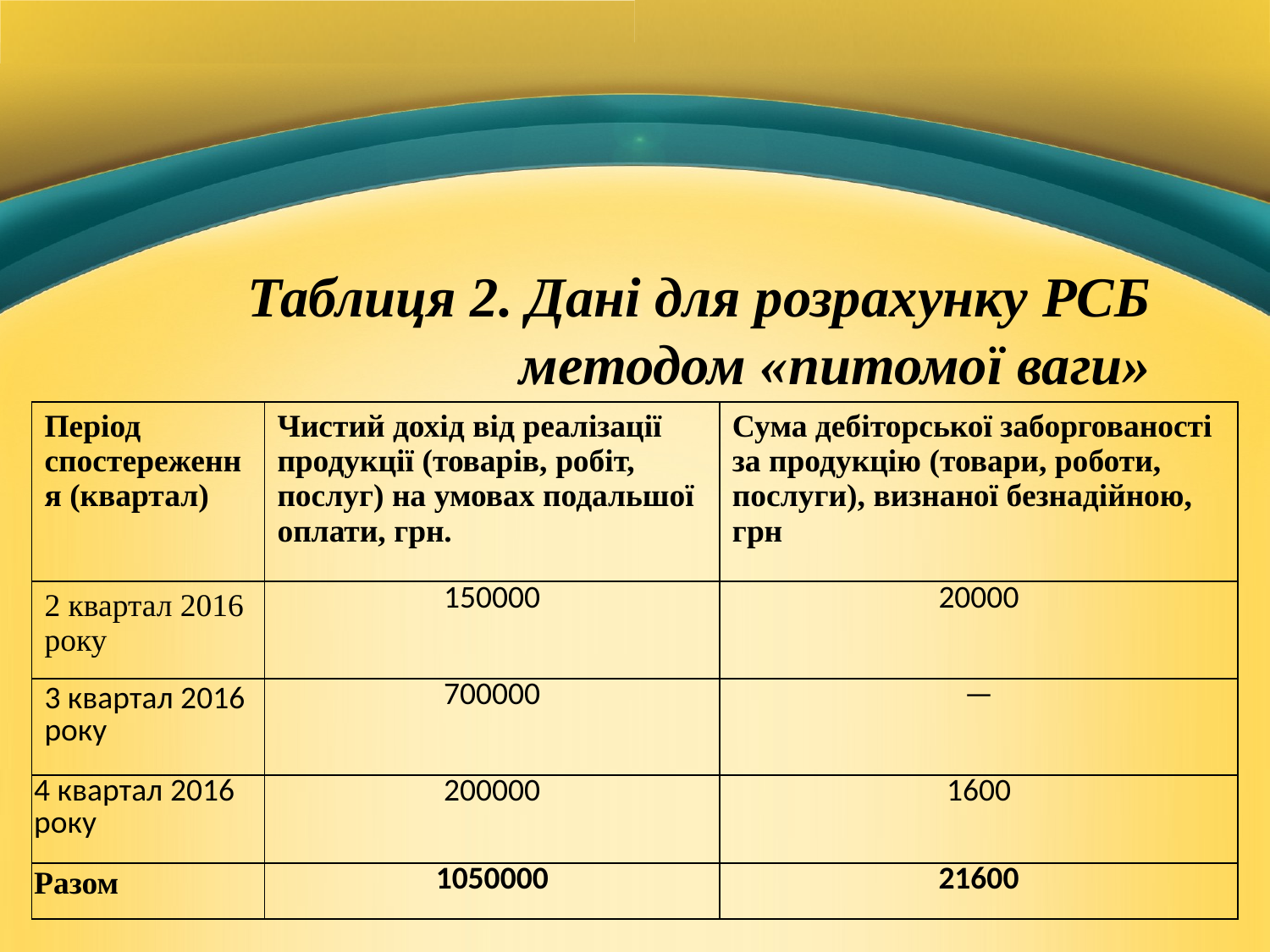

Таблиця 2. Дані для розрахунку РСБ методом «питомої ваги»

| Період спостереження (квартал) | Чистий дохід від реалізації продукції (товарів, робіт, послуг) на умовах подальшої оплати, грн. | Сума дебіторської заборгованості за продукцію (товари, роботи, послуги), визнаної безнадійною, грн |
| --- | --- | --- |
| 2 квартал 2016 року | 150000 | 20000 |
| 3 квартал 2016 року | 700000 | — |
| 4 квартал 2016 року | 200000 | 1600 |
| Разом | 1050000 | 21600 |